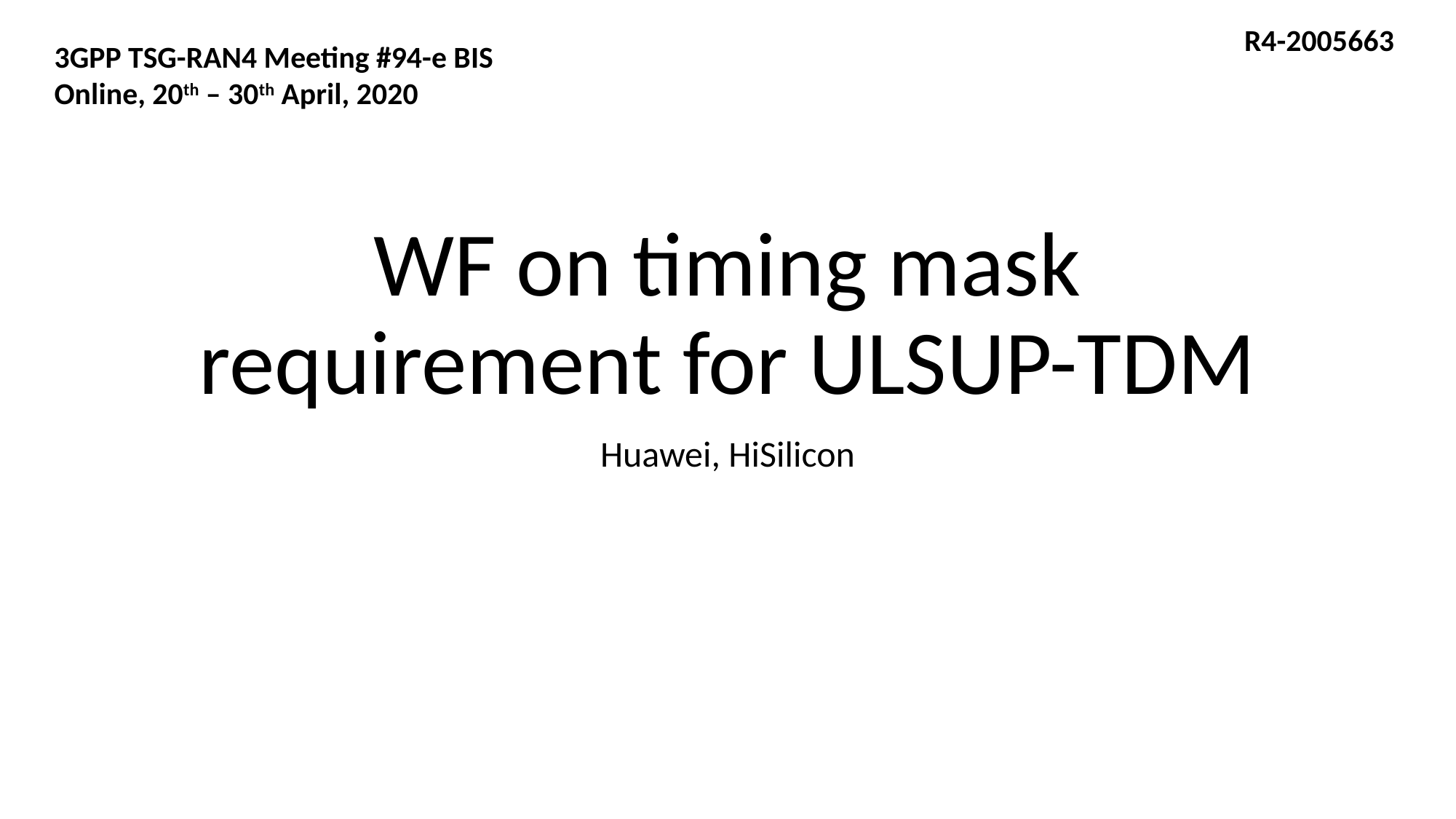

R4-2005663
3GPP TSG-RAN4 Meeting #94-e BIS
Online, 20th – 30th April, 2020
# WF on timing mask requirement for ULSUP-TDM
Huawei, HiSilicon